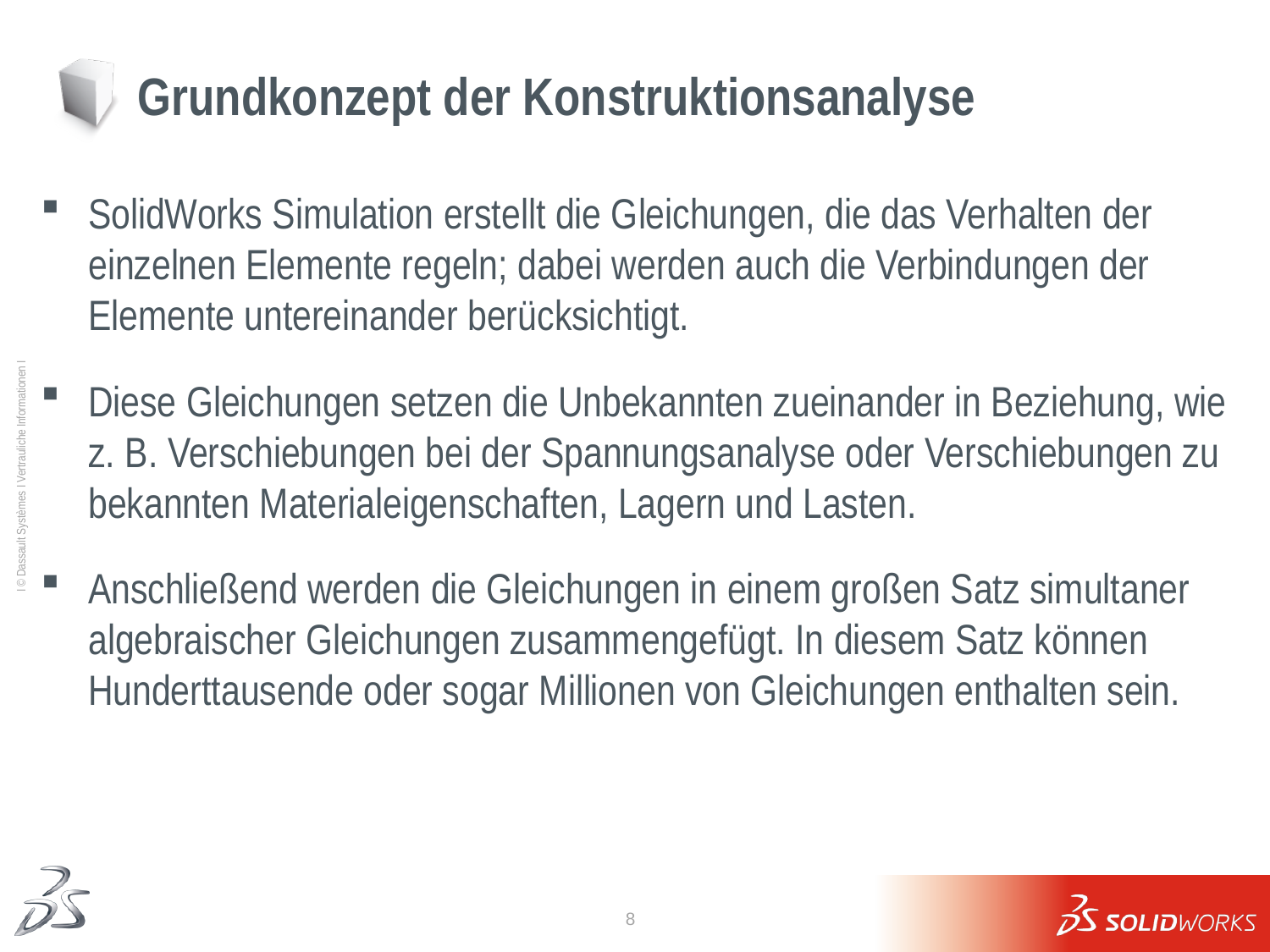

# Grundkonzept der Konstruktionsanalyse
SolidWorks Simulation erstellt die Gleichungen, die das Verhalten der einzelnen Elemente regeln; dabei werden auch die Verbindungen der Elemente untereinander berücksichtigt.
Diese Gleichungen setzen die Unbekannten zueinander in Beziehung, wie z. B. Verschiebungen bei der Spannungsanalyse oder Verschiebungen zu bekannten Materialeigenschaften, Lagern und Lasten.
Anschließend werden die Gleichungen in einem großen Satz simultaner algebraischer Gleichungen zusammengefügt. In diesem Satz können Hunderttausende oder sogar Millionen von Gleichungen enthalten sein.